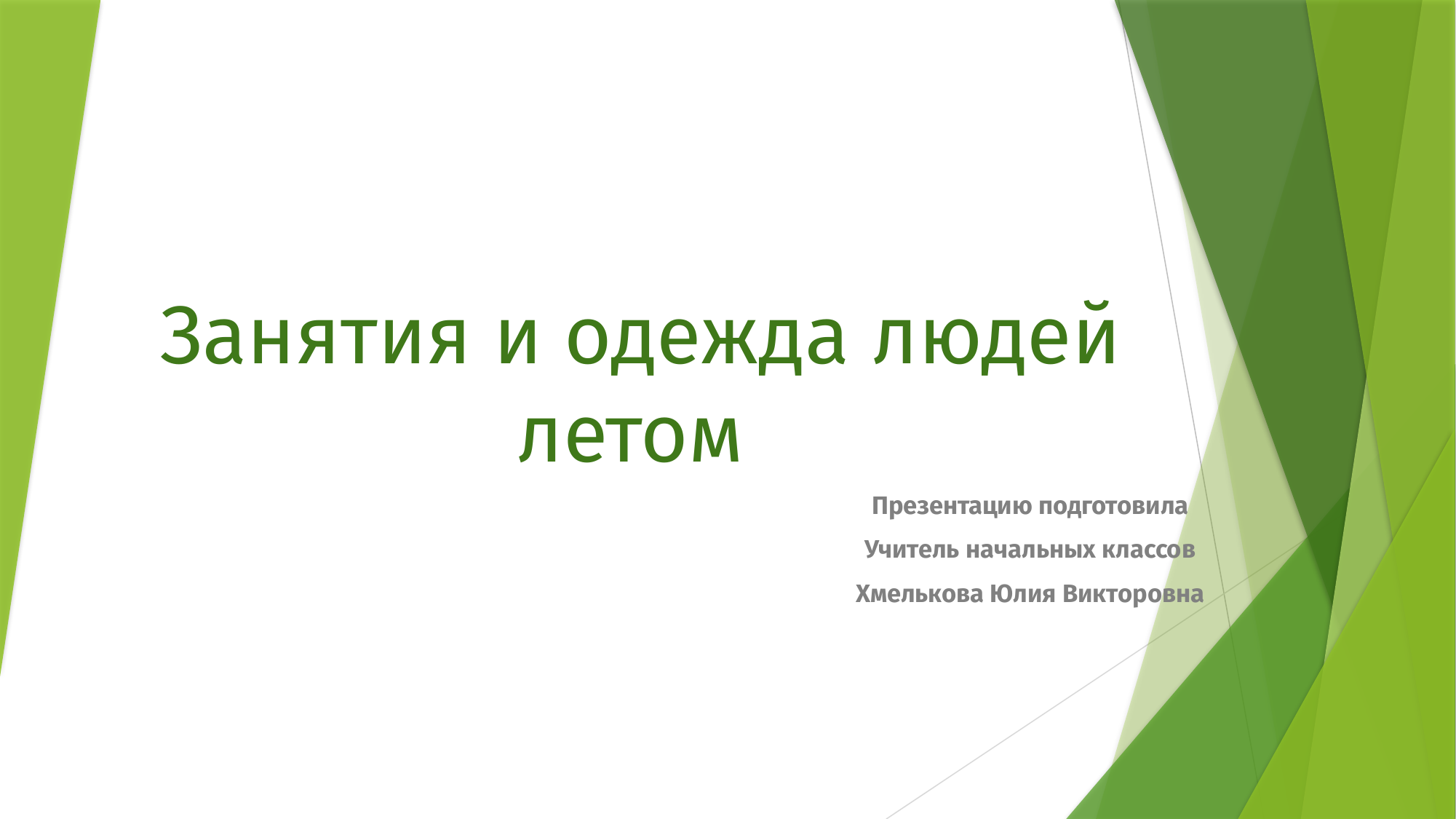

# Занятия и одежда людей летом
Презентацию подготовила
Учитель начальных классов
Хмелькова Юлия Викторовна